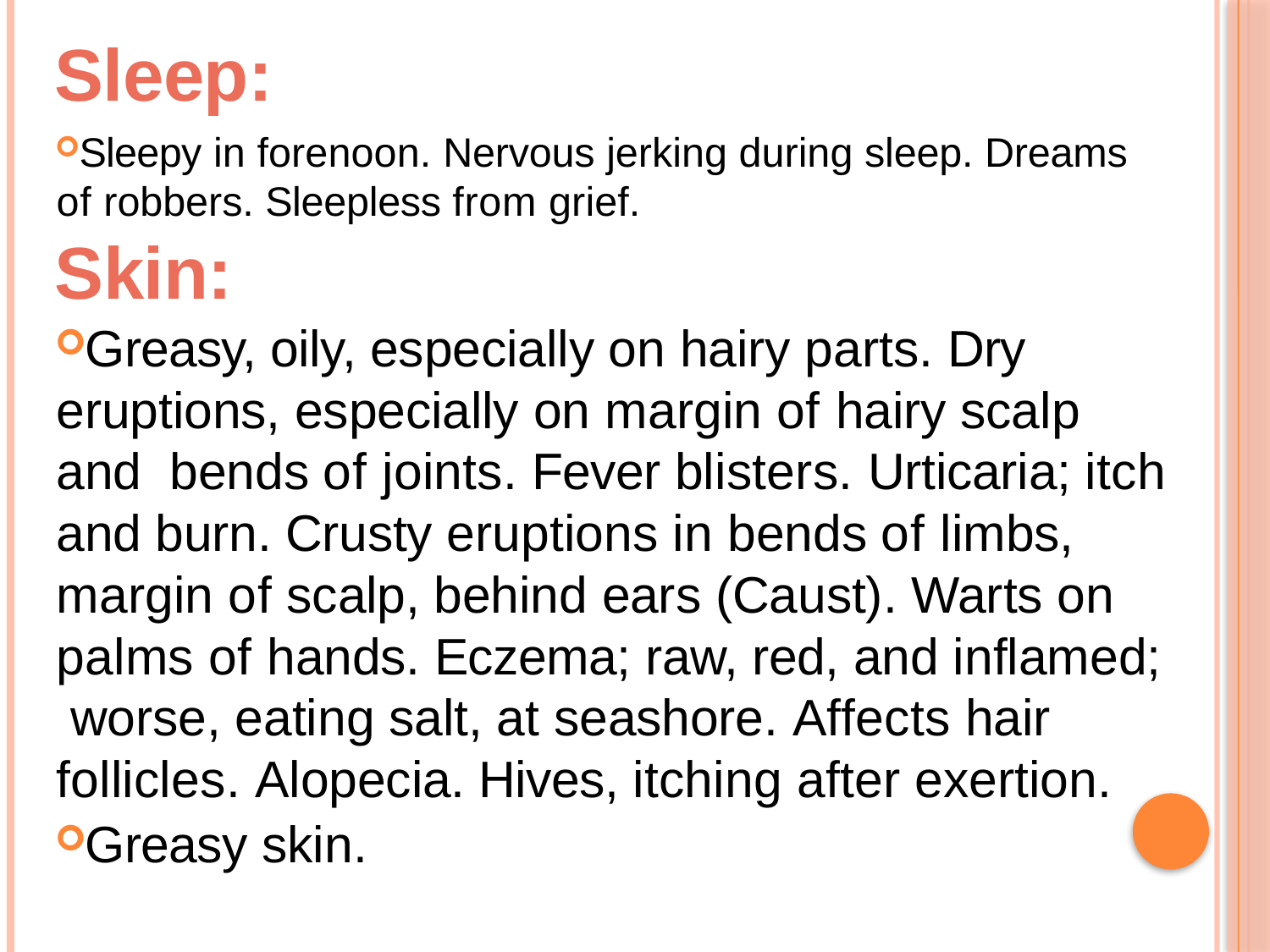

Sleep:
Sleepy in forenoon. Nervous jerking during sleep. Dreams of robbers. Sleepless from grief.
Skin:
Greasy, oily, especially on hairy parts. Dry eruptions, especially on margin of hairy scalp and  bends of joints. Fever blisters. Urticaria; itch and burn. Crusty eruptions in bends of limbs,  margin of scalp, behind ears (Caust). Warts on palms of hands. Eczema; raw, red, and inflamed;  worse, eating salt, at seashore. Affects hair follicles. Alopecia. Hives, itching after exertion.
Greasy skin.